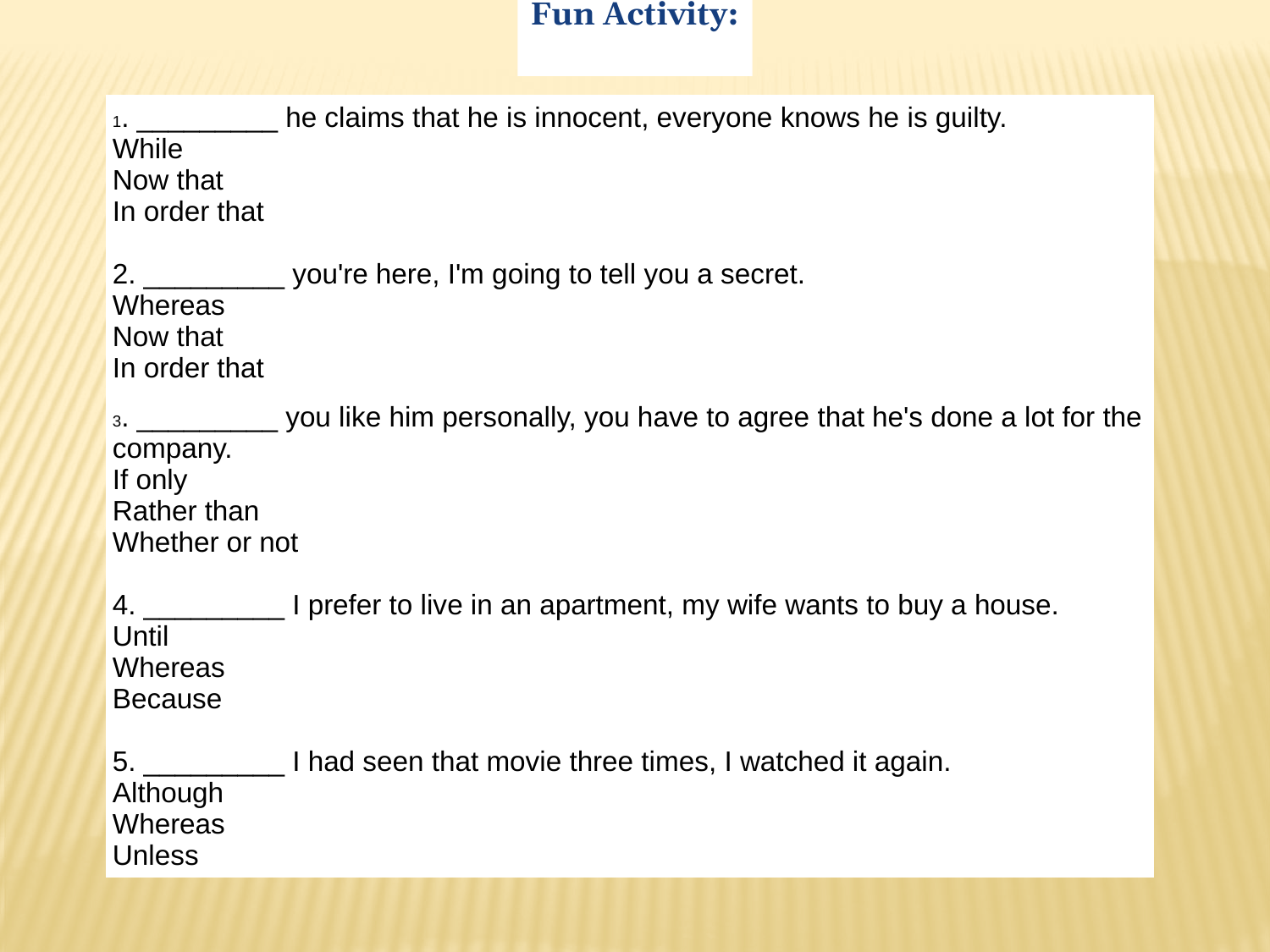

Fun Activity:
| 1. \_\_\_\_\_\_\_\_\_ he claims that he is innocent, everyone knows he is guilty. While Now that In order that 2. \_\_\_\_\_\_\_\_\_ you're here, I'm going to tell you a secret. Whereas Now that In order that 3. \_\_\_\_\_\_\_\_\_ you like him personally, you have to agree that he's done a lot for the company. If only Rather than Whether or not 4. \_\_\_\_\_\_\_\_\_ I prefer to live in an apartment, my wife wants to buy a house. Until Whereas Because 5. \_\_\_\_\_\_\_\_\_ I had seen that movie three times, I watched it again. Although Whereas Unless |
| --- |